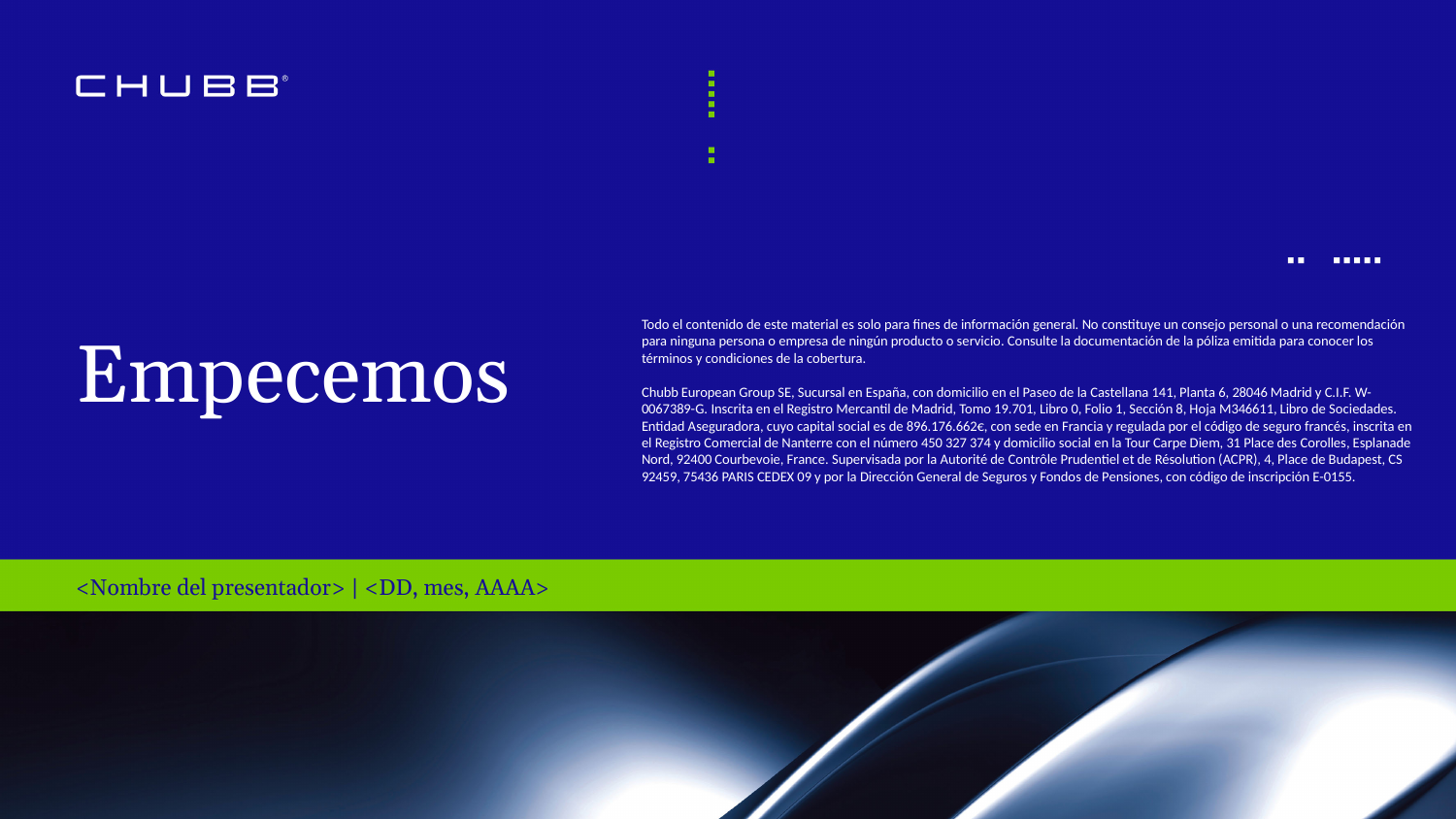

Empecemos

Todo el contenido de este material es solo para fines de información general. No constituye un consejo personal o una recomendación para ninguna persona o empresa de ningún producto o servicio. Consulte la documentación de la póliza emitida para conocer los términos y condiciones de la cobertura.
Chubb European Group SE, Sucursal en España, con domicilio en el Paseo de la Castellana 141, Planta 6, 28046 Madrid y C.I.F. W-0067389-G. Inscrita en el Registro Mercantil de Madrid, Tomo 19.701, Libro 0, Folio 1, Sección 8, Hoja M346611, Libro de Sociedades. Entidad Aseguradora, cuyo capital social es de 896.176.662€, con sede en Francia y regulada por el código de seguro francés, inscrita en el Registro Comercial de Nanterre con el número 450 327 374 y domicilio social en la Tour Carpe Diem, 31 Place des Corolles, Esplanade Nord, 92400 Courbevoie, France. Supervisada por la Autorité de Contrôle Prudentiel et de Résolution (ACPR), 4, Place de Budapest, CS 92459, 75436 PARIS CEDEX 09 y por la Dirección General de Seguros y Fondos de Pensiones, con código de inscripción E-0155.
<Nombre del presentador> | <DD, mes, AAAA>